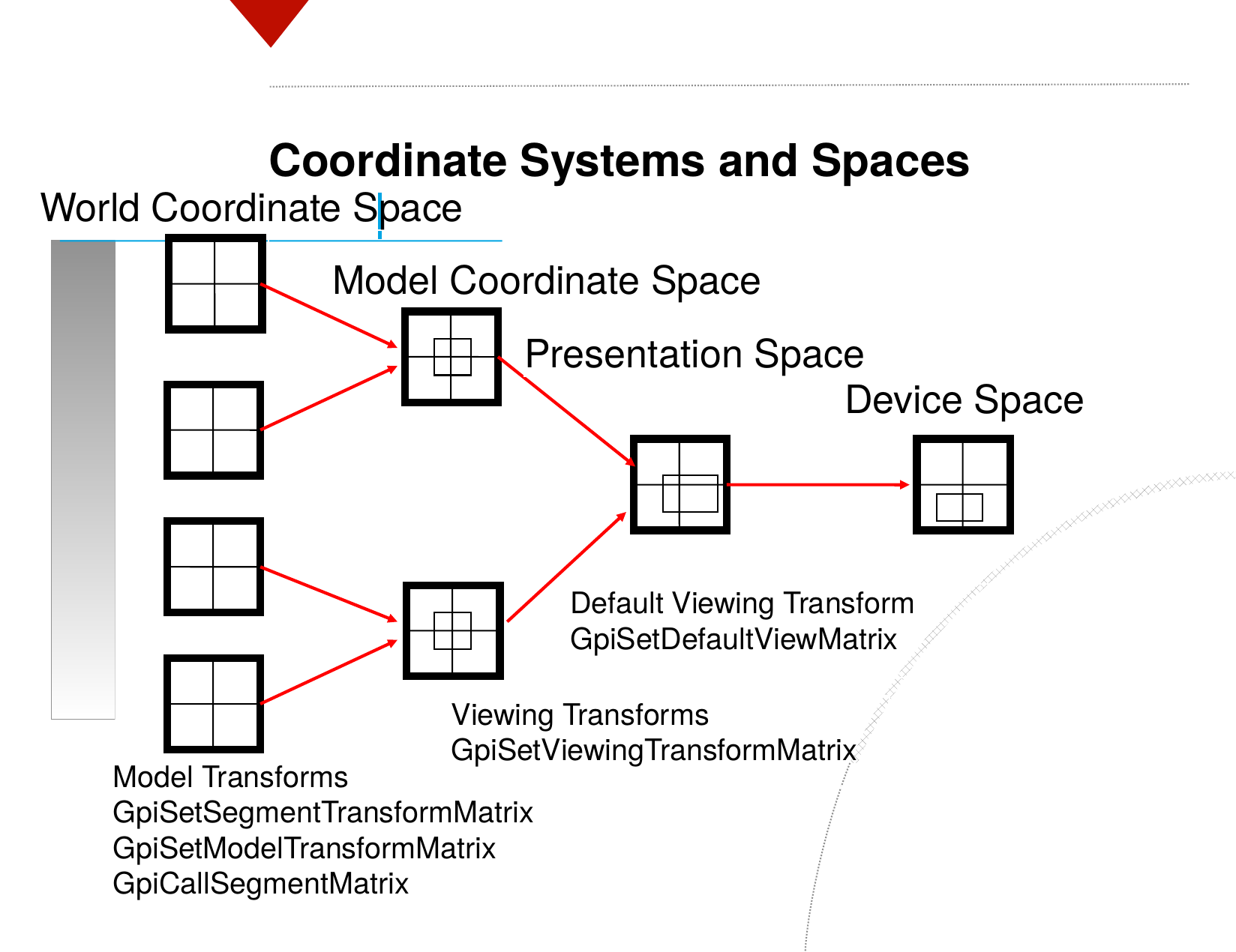

Coordinate Systems and Spaces
World Coordinate Space

Model Coordinate Space

Presentation Space

Device Space

Default Viewing Transform
GpiSetDefaultViewMatrix

Viewing Transforms
GpiSetViewingTransformMatrix

Model Transforms
GpiSetSegmentTransformMatrix
GpiSetModelTransformMatrix
GpiCallSegmentMatrix